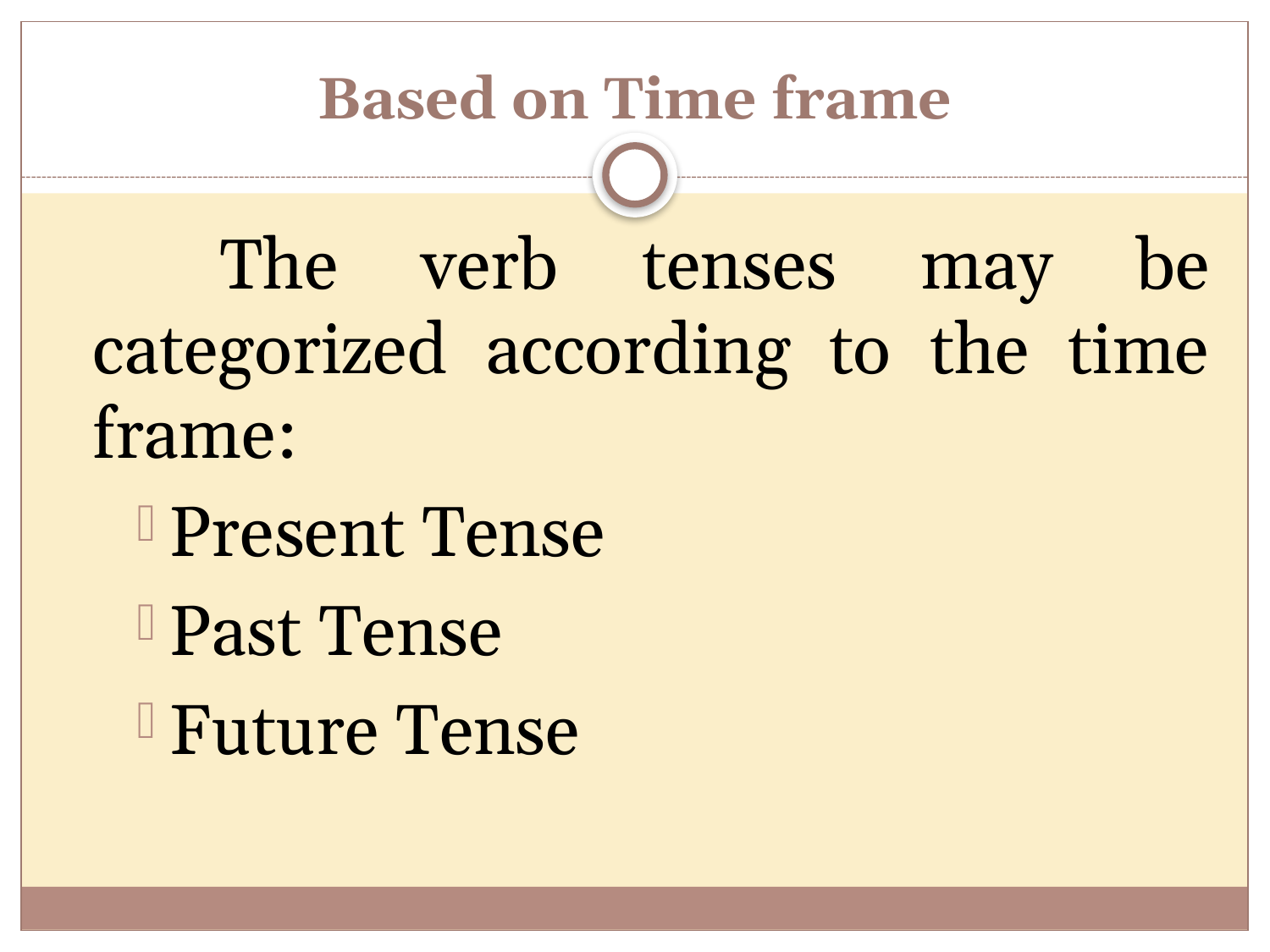

# Based on Time frame
		The verb tenses may be categorized according to the time frame:
Present Tense
Past Tense
Future Tense